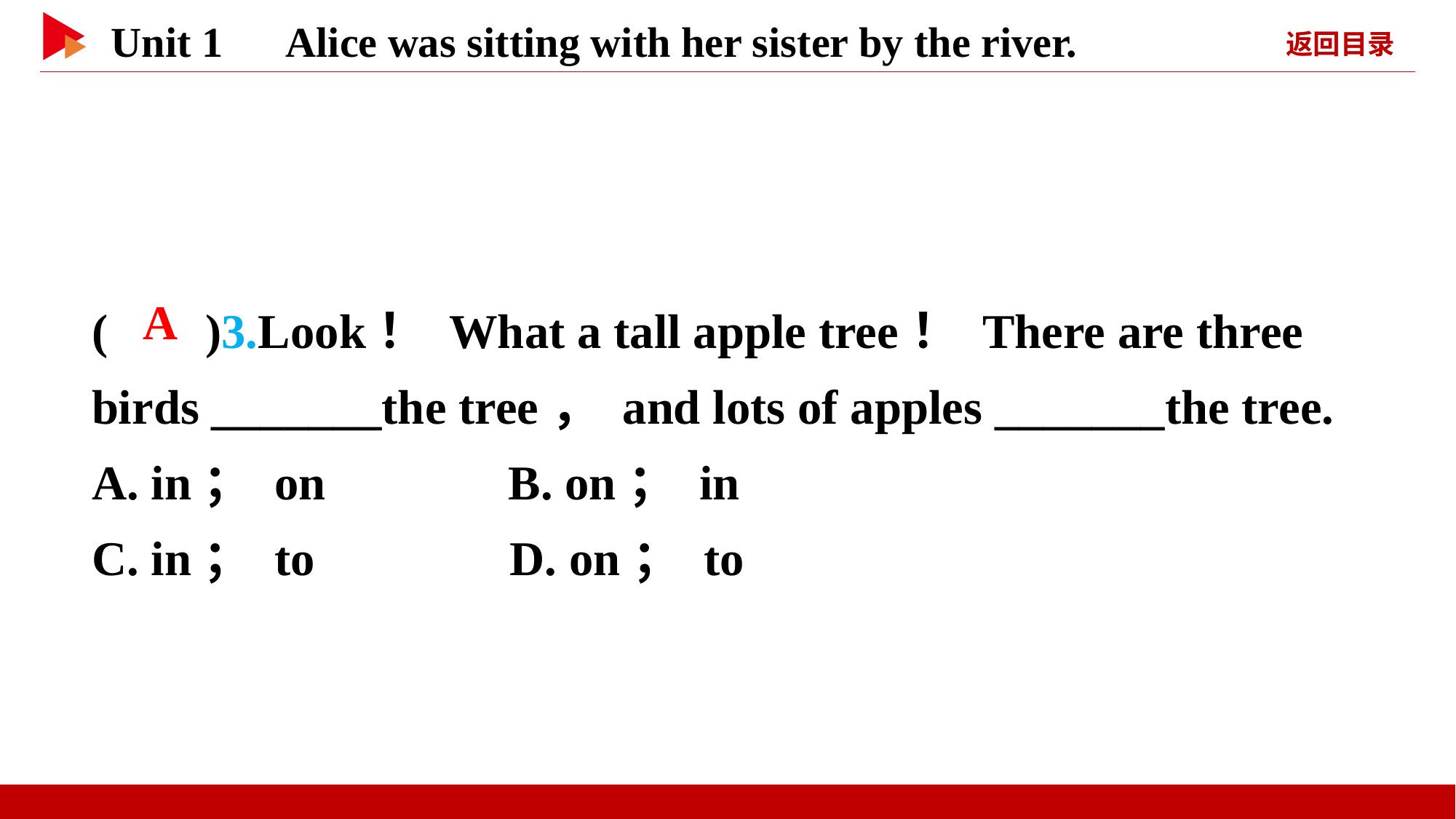

(        )3.Look！ What a tall apple tree！ There are three birds _______the tree， and lots of apples _______the tree.
A. in； on               B. on； in
C. in； to                D. on； to
   A